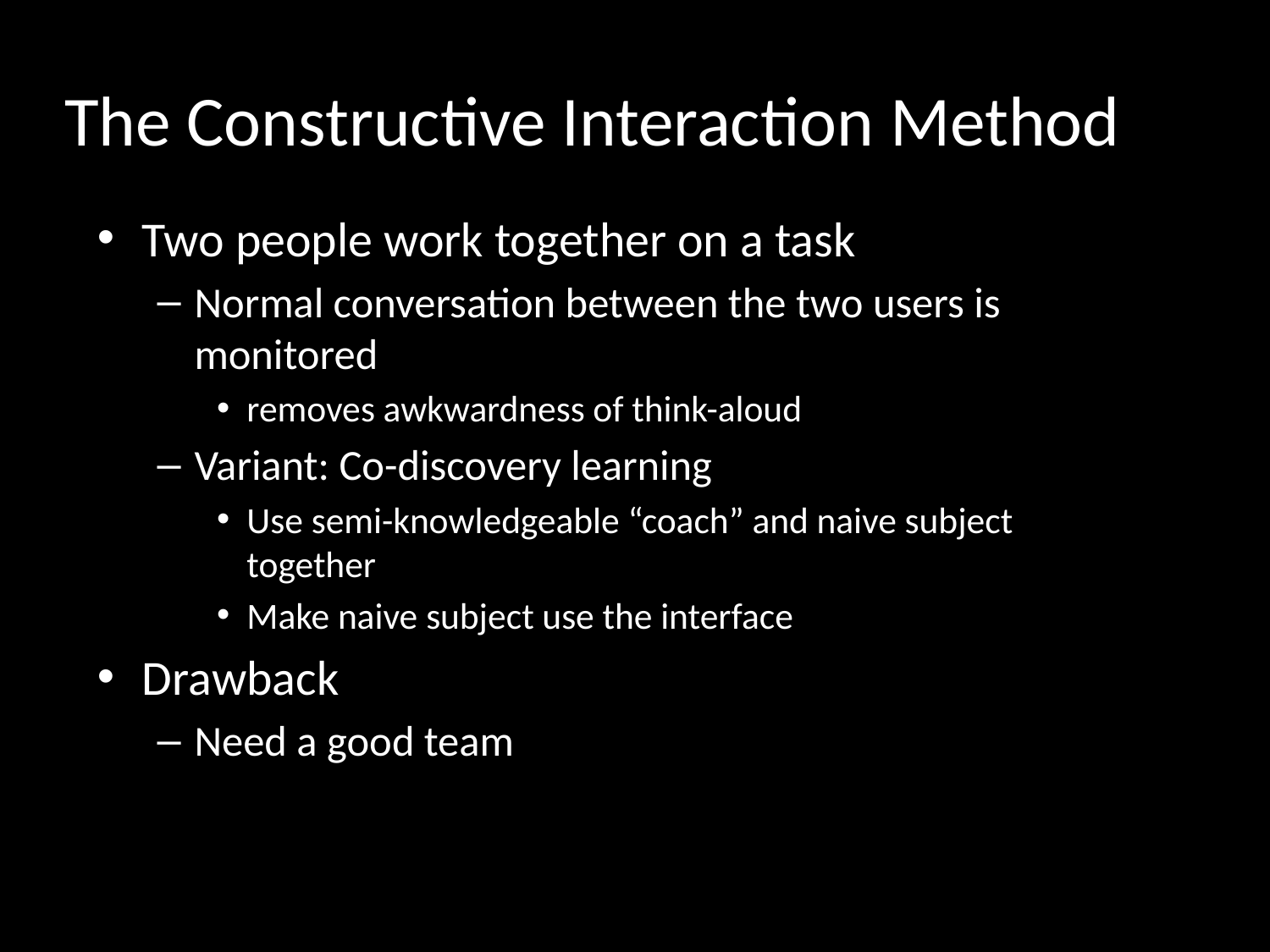

# The Constructive Interaction Method
Two people work together on a task
Normal conversation between the two users is monitored
removes awkwardness of think-aloud
Variant: Co-discovery learning
Use semi-knowledgeable “coach” and naive subject together
Make naive subject use the interface
Drawback
Need a good team